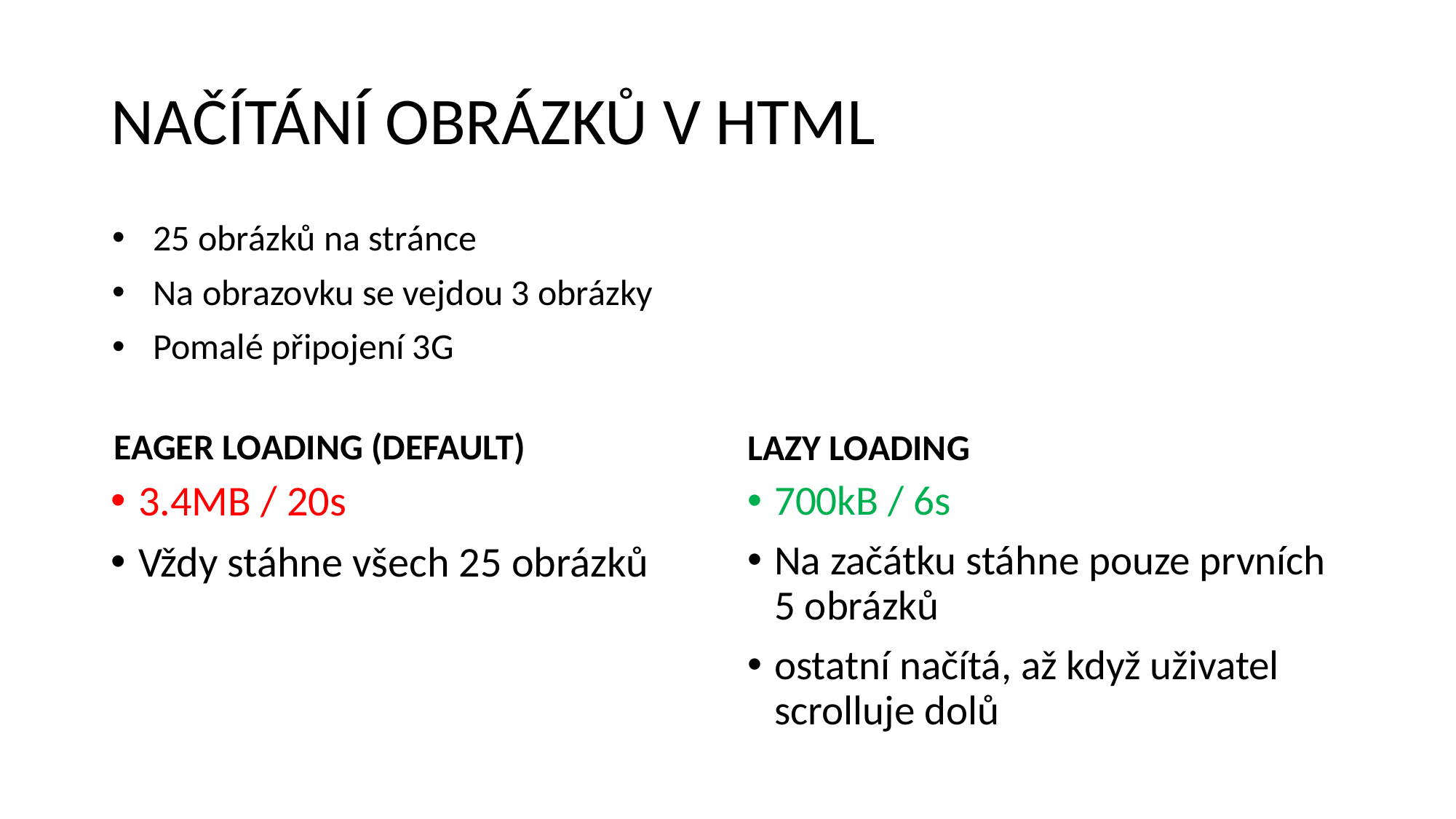

# NAČÍTÁNÍ OBRÁZKŮ V HTML
25 obrázků na stránce
Na obrazovku se vejdou 3 obrázky
Pomalé připojení 3G
EAGER LOADING (DEFAULT)
LAZY LOADING
3.4MB / 20s
Vždy stáhne všech 25 obrázků
700kB / 6s
Na začátku stáhne pouze prvních 5 obrázků
ostatní načítá, až když uživatel scrolluje dolů